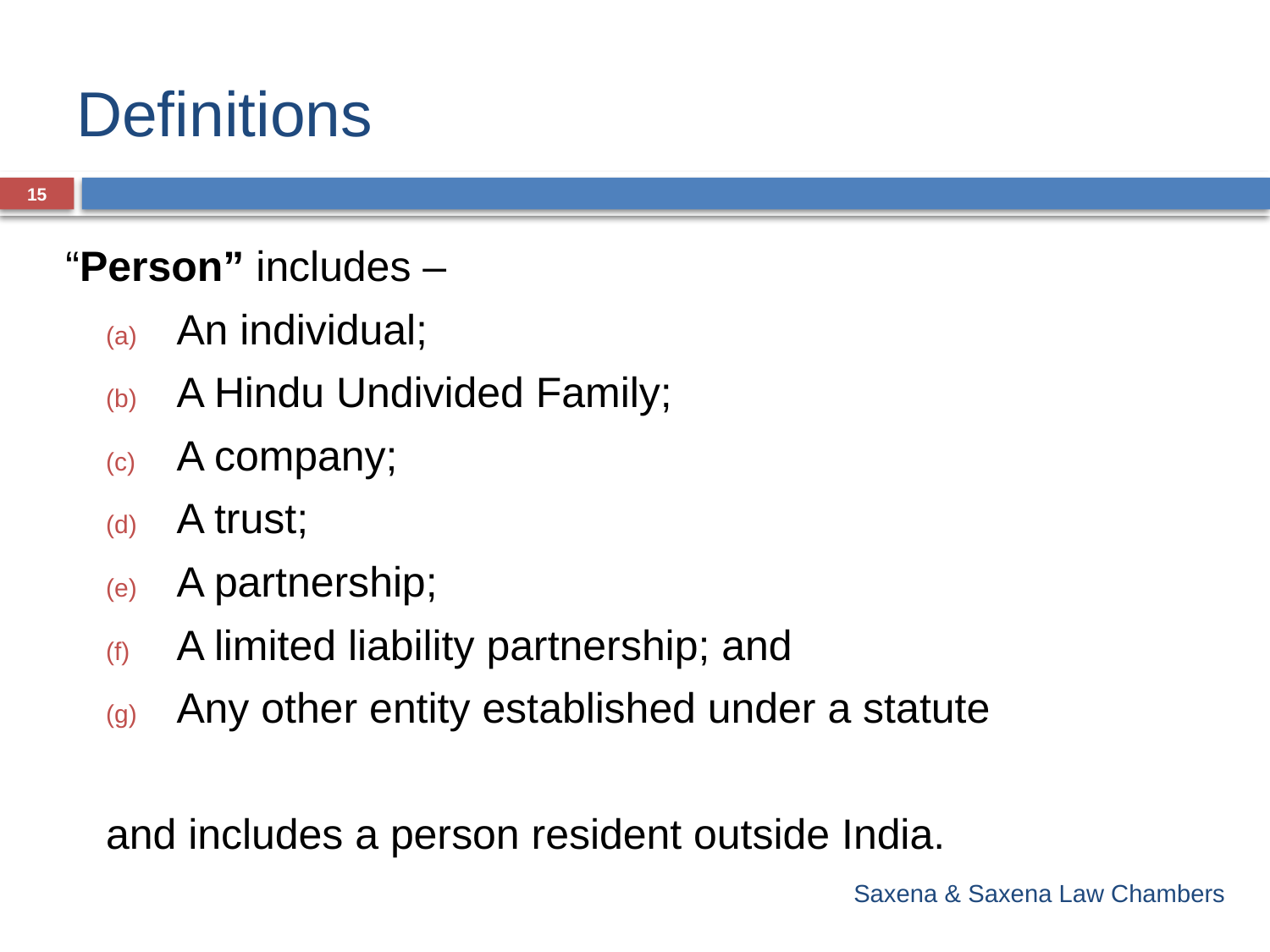

# Definitions
15
“Person” includes –
An individual;
A Hindu Undivided Family;
A company;
A trust;
A partnership;
A limited liability partnership; and
Any other entity established under a statute

and includes a person resident outside India.

Saxena & Saxena Law Chambers